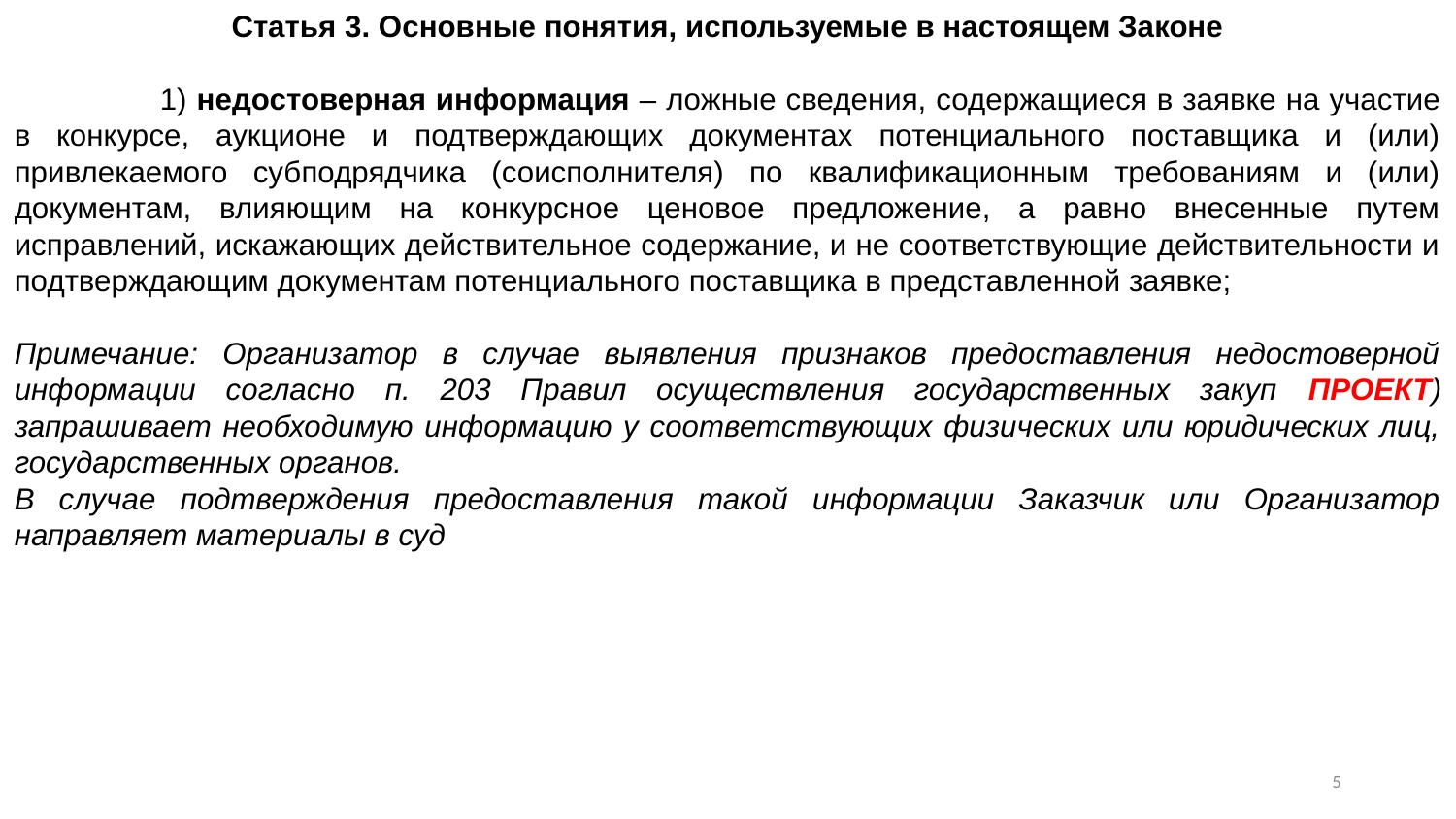

Статья 3. Основные понятия, используемые в настоящем Законе

	1) недостоверная информация – ложные сведения, содержащиеся в заявке на участие в конкурсе, аукционе и подтверждающих документах потенциального поставщика и (или) привлекаемого субподрядчика (соисполнителя) по квалификационным требованиям и (или) документам, влияющим на конкурсное ценовое предложение, а равно внесенные путем исправлений, искажающих действительное содержание, и не соответствующие действительности и подтверждающим документам потенциального поставщика в представленной заявке;

Примечание: Организатор в случае выявления признаков предоставления недостоверной информации согласно п. 203 Правил осуществления государственных закуп ПРОЕКТ) запрашивает необходимую информацию у соответствующих физических или юридических лиц, государственных органов.
В случае подтверждения предоставления такой информации Заказчик или Организатор направляет материалы в суд
5